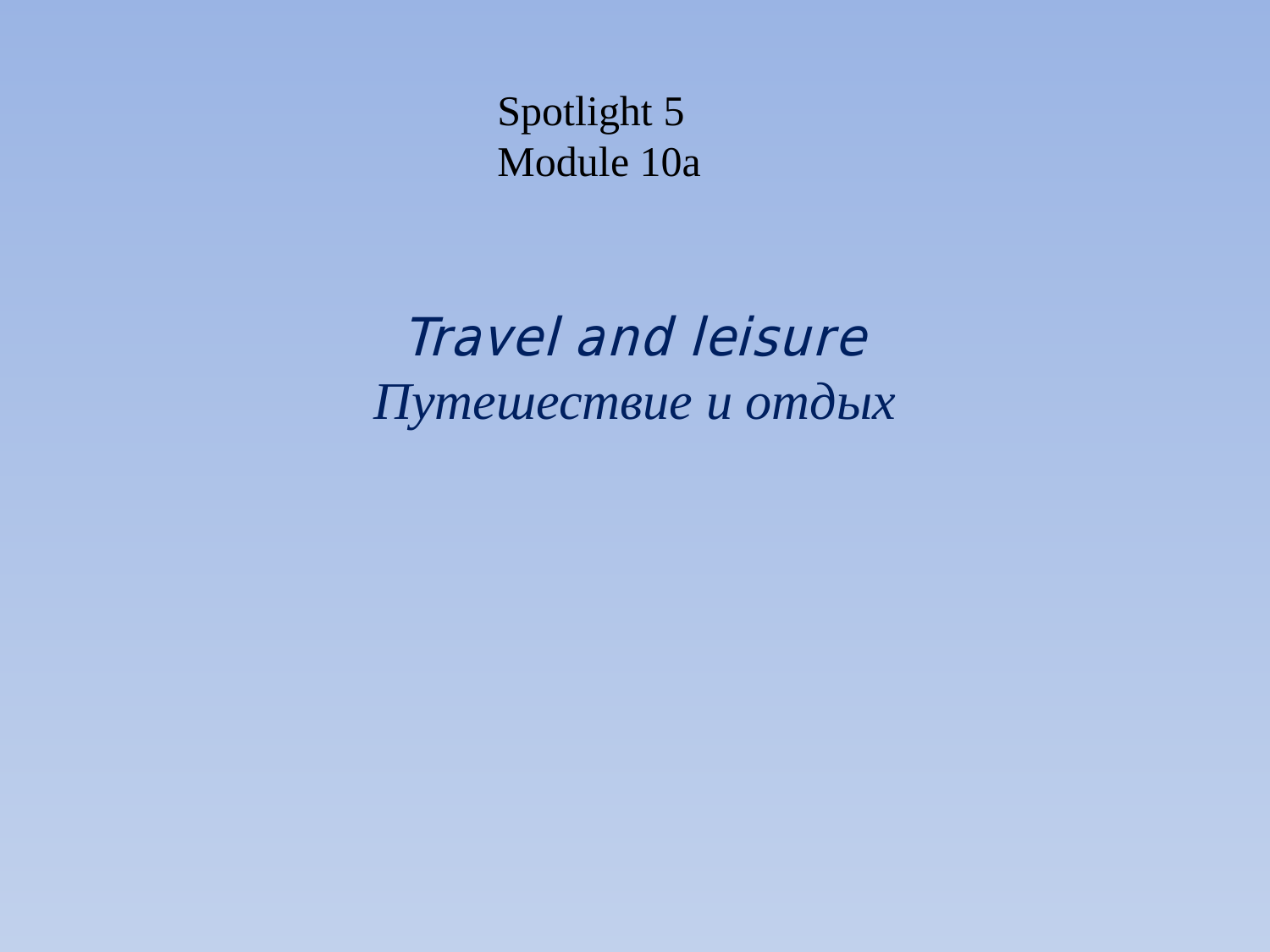

Spotlight 5
Module 10a
# Travel and leisure Путешествие и отдых